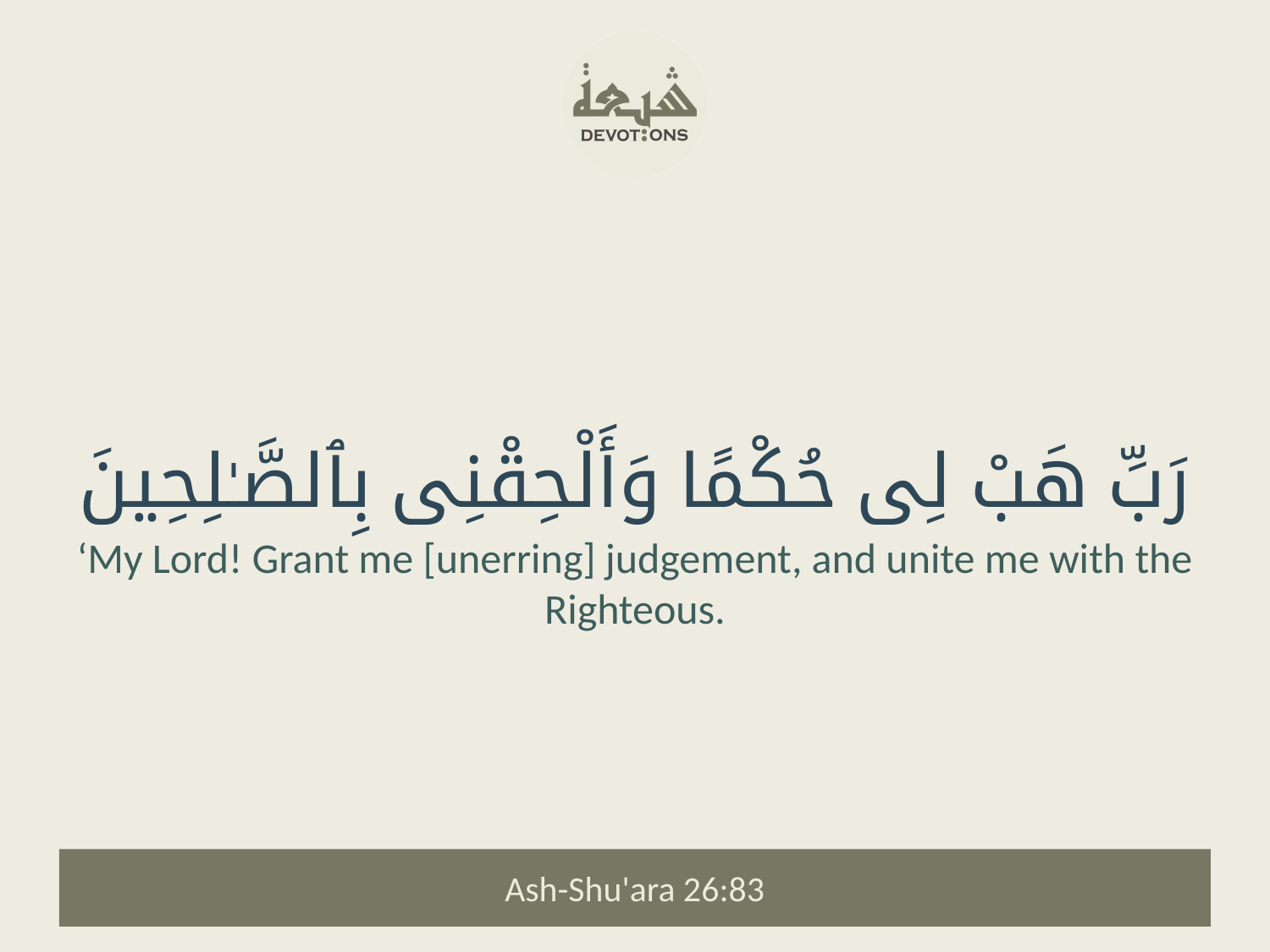

رَبِّ هَبْ لِى حُكْمًا وَأَلْحِقْنِى بِٱلصَّـٰلِحِينَ
‘My Lord! Grant me [unerring] judgement, and unite me with the Righteous.
Ash-Shu'ara 26:83